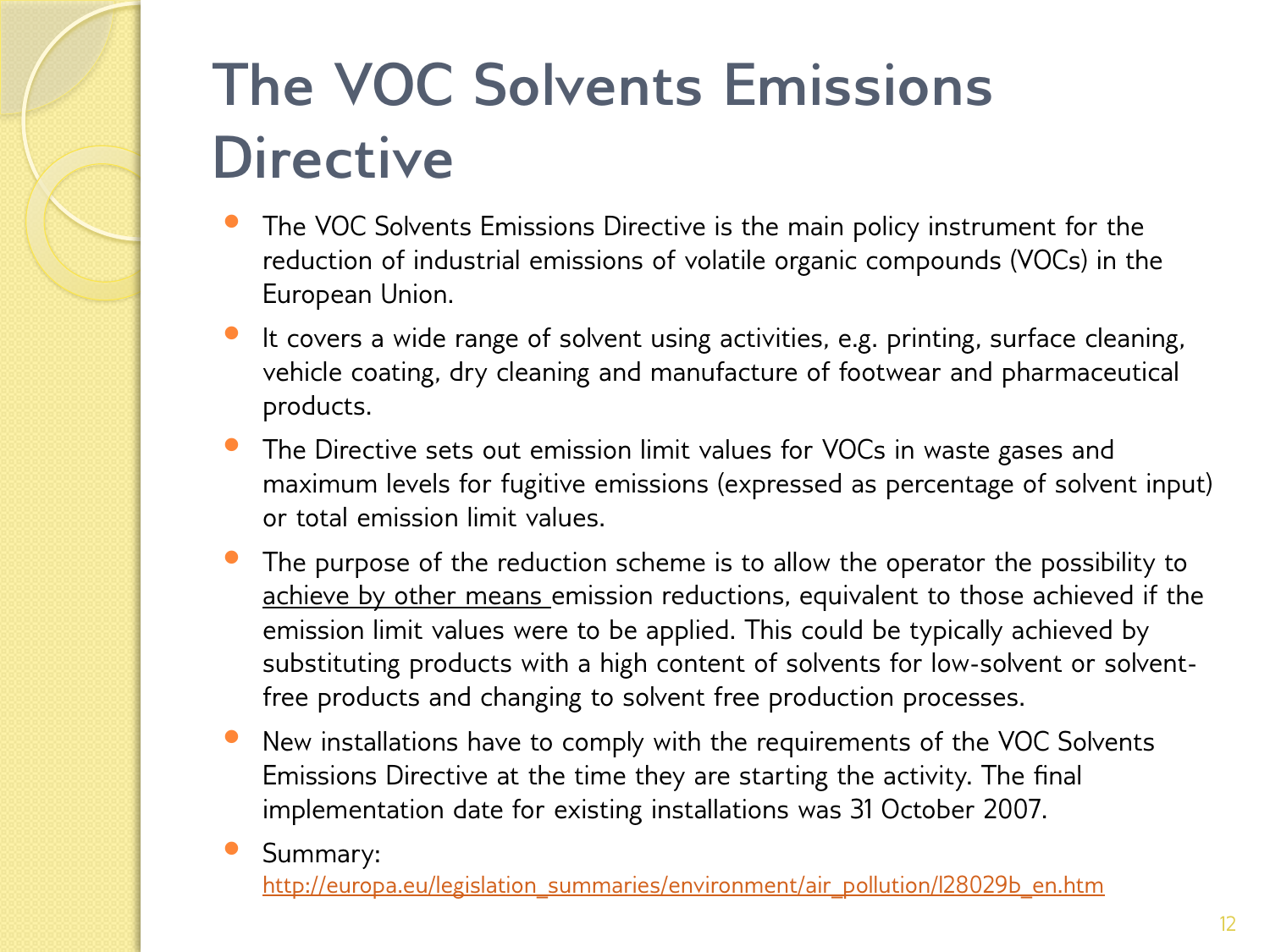

# The VOC Solvents Emissions Directive
The VOC Solvents Emissions Directive is the main policy instrument for the reduction of industrial emissions of volatile organic compounds (VOCs) in the European Union.
It covers a wide range of solvent using activities, e.g. printing, surface cleaning, vehicle coating, dry cleaning and manufacture of footwear and pharmaceutical products.
The Directive sets out emission limit values for VOCs in waste gases and maximum levels for fugitive emissions (expressed as percentage of solvent input) or total emission limit values.
The purpose of the reduction scheme is to allow the operator the possibility to achieve by other means emission reductions, equivalent to those achieved if the emission limit values were to be applied. This could be typically achieved by substituting products with a high content of solvents for low-solvent or solvent-free products and changing to solvent free production processes.
New installations have to comply with the requirements of the VOC Solvents Emissions Directive at the time they are starting the activity. The final implementation date for existing installations was 31 October 2007.
Summary: http://europa.eu/legislation_summaries/environment/air_pollution/l28029b_en.htm
12